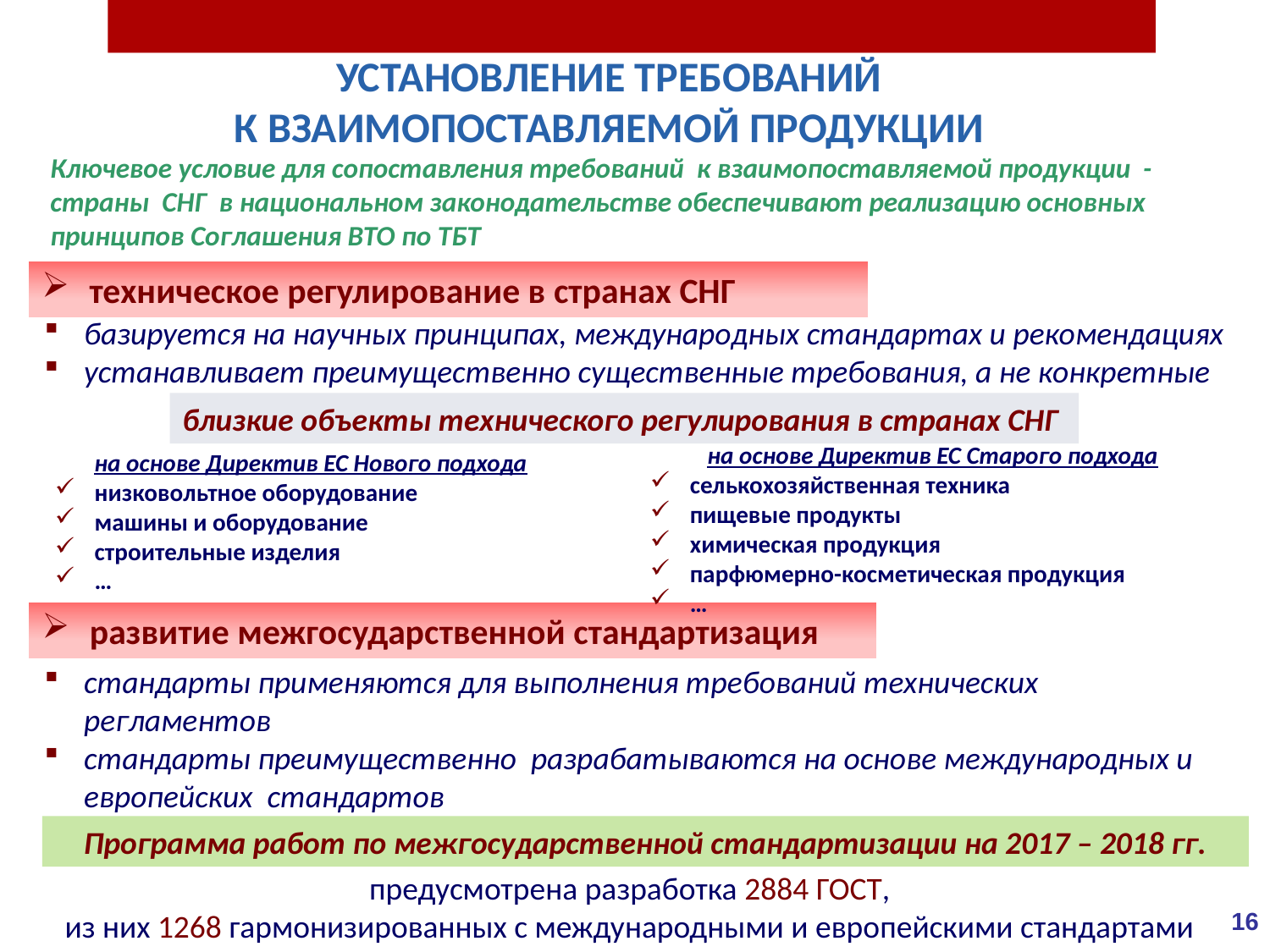

УСТАНОВЛЕНИЕ ТРЕБОВАНИЙ
К ВЗАИМОПОСТАВЛЯЕМОЙ ПРОДУКЦИИ
Ключевое условие для сопоставления требований  к взаимопоставляемой продукции  - страны  СНГ  в национальном законодательстве обеспечивают реализацию основных принципов Соглашения ВТО по ТБТ
техническое регулирование в странах СНГ
базируется на научных принципах, международных стандартах и рекомендациях
устанавливает преимущественно существенные требования, а не конкретные
близкие объекты технического регулирования в странах СНГ
на основе Директив ЕС Старого подхода
селькохозяйственная техника
пищевые продукты
химическая продукция
парфюмерно-косметическая продукция
…
на основе Директив ЕС Нового подхода
низковольтное оборудование
машины и оборудование
строительные изделия
…
развитие межгосударственной стандартизация
стандарты применяются для выполнения требований технических регламентов
стандарты преимущественно  разрабатываются на основе международных и европейских  стандартов
Программа работ по межгосударственной стандартизации на 2017 – 2018 гг.

предусмотрена разработка 2884 ГОСТ,
из них 1268 гармонизированных с международными и европейскими стандартами
16